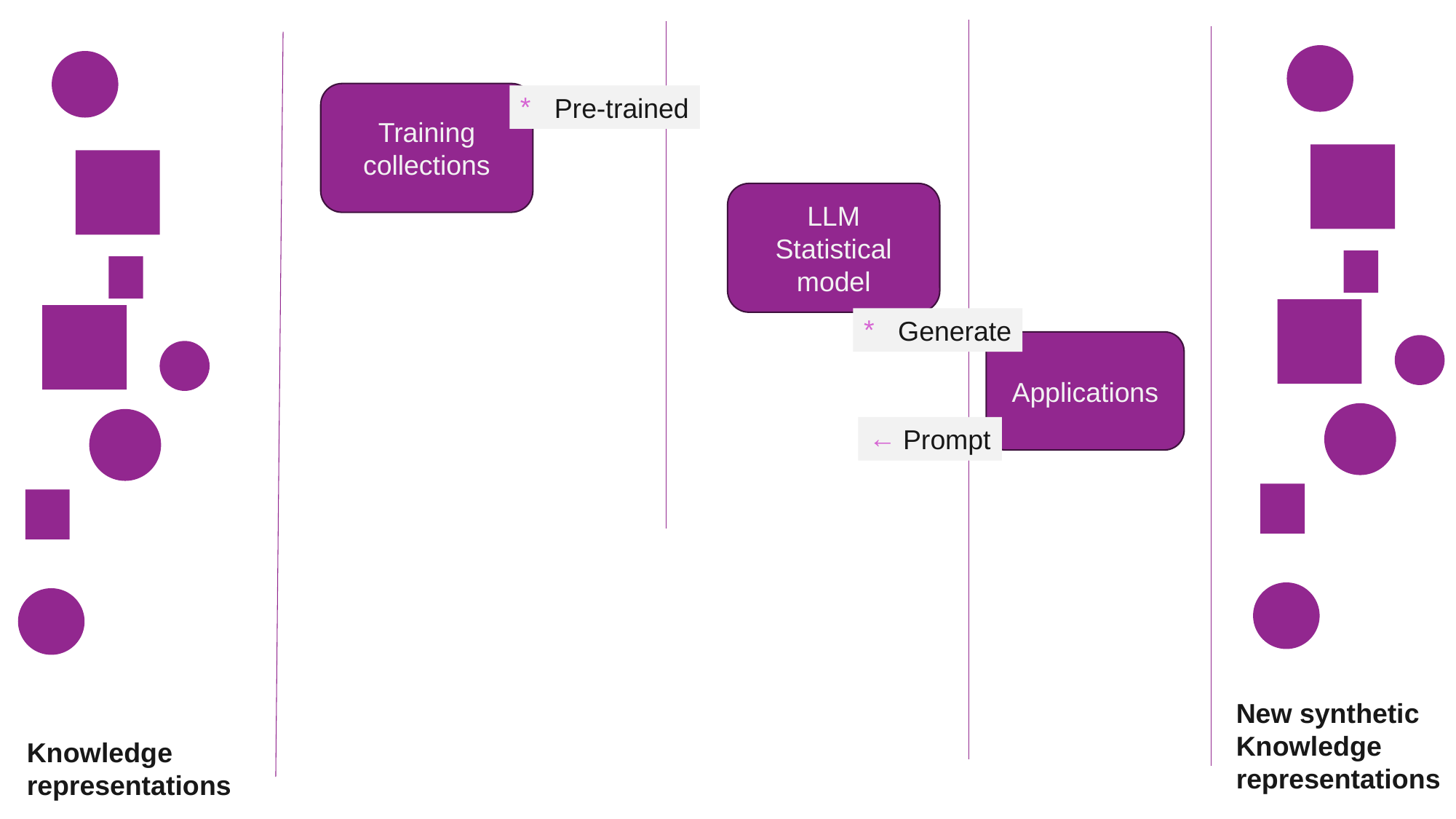

Training collections
Pre-trained

LLM
Statistical model

Generate
Applications

Prompt

New synthetic
Knowledge
representations
Knowledge
representations